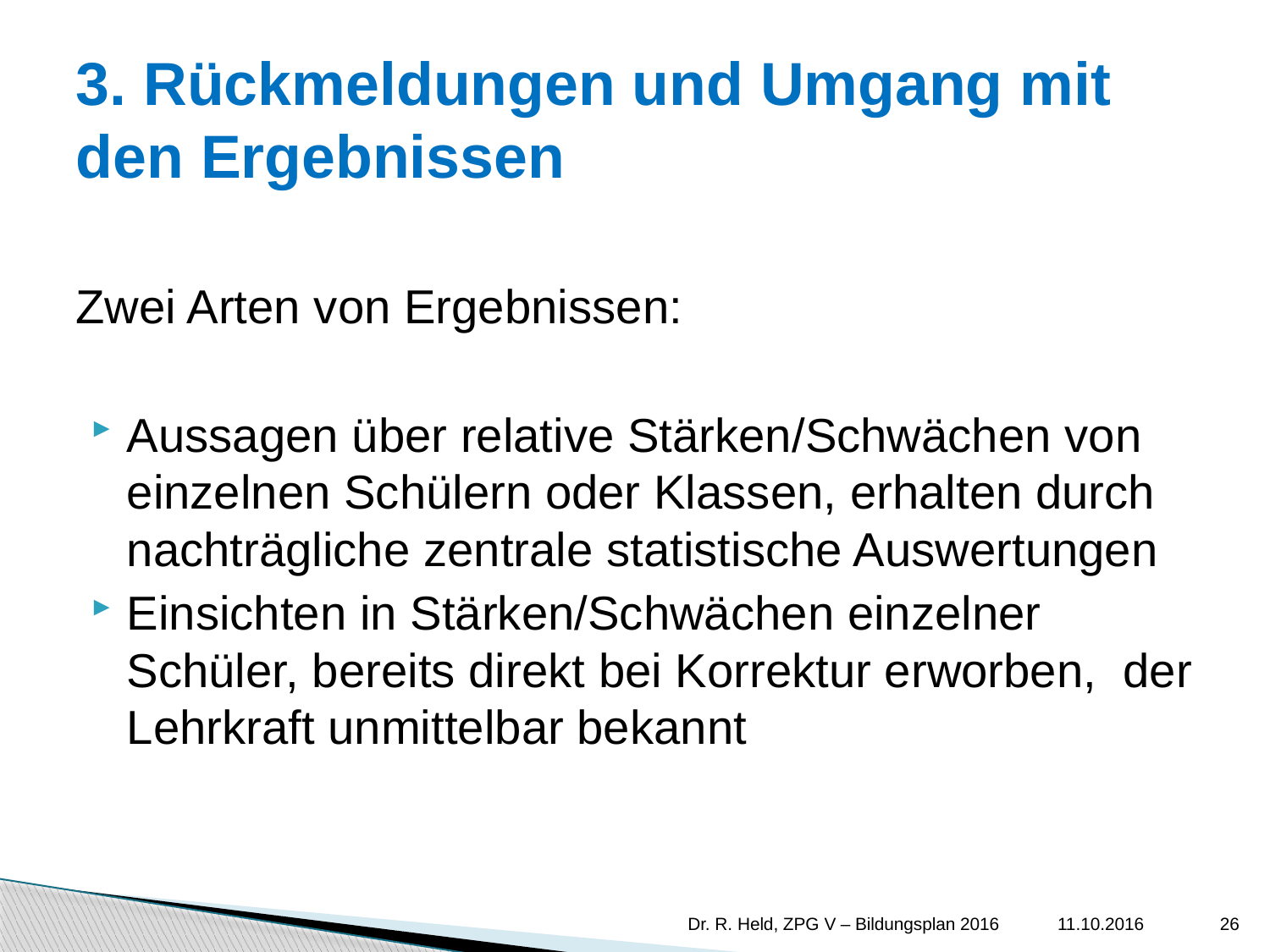

# 3. Rückmeldungen und Umgang mit den Ergebnissen

Zwei Arten von Ergebnissen:

Aussagen über relative Stärken/Schwächen von einzelnen Schülern oder Klassen, erhalten durch nachträgliche zentrale statistische Auswertungen
Einsichten in Stärken/Schwächen einzelner Schüler, bereits direkt bei Korrektur erworben,  der Lehrkraft unmittelbar bekannt
11.10.2016
26
Dr. R. Held, ZPG V – Bildungsplan 2016